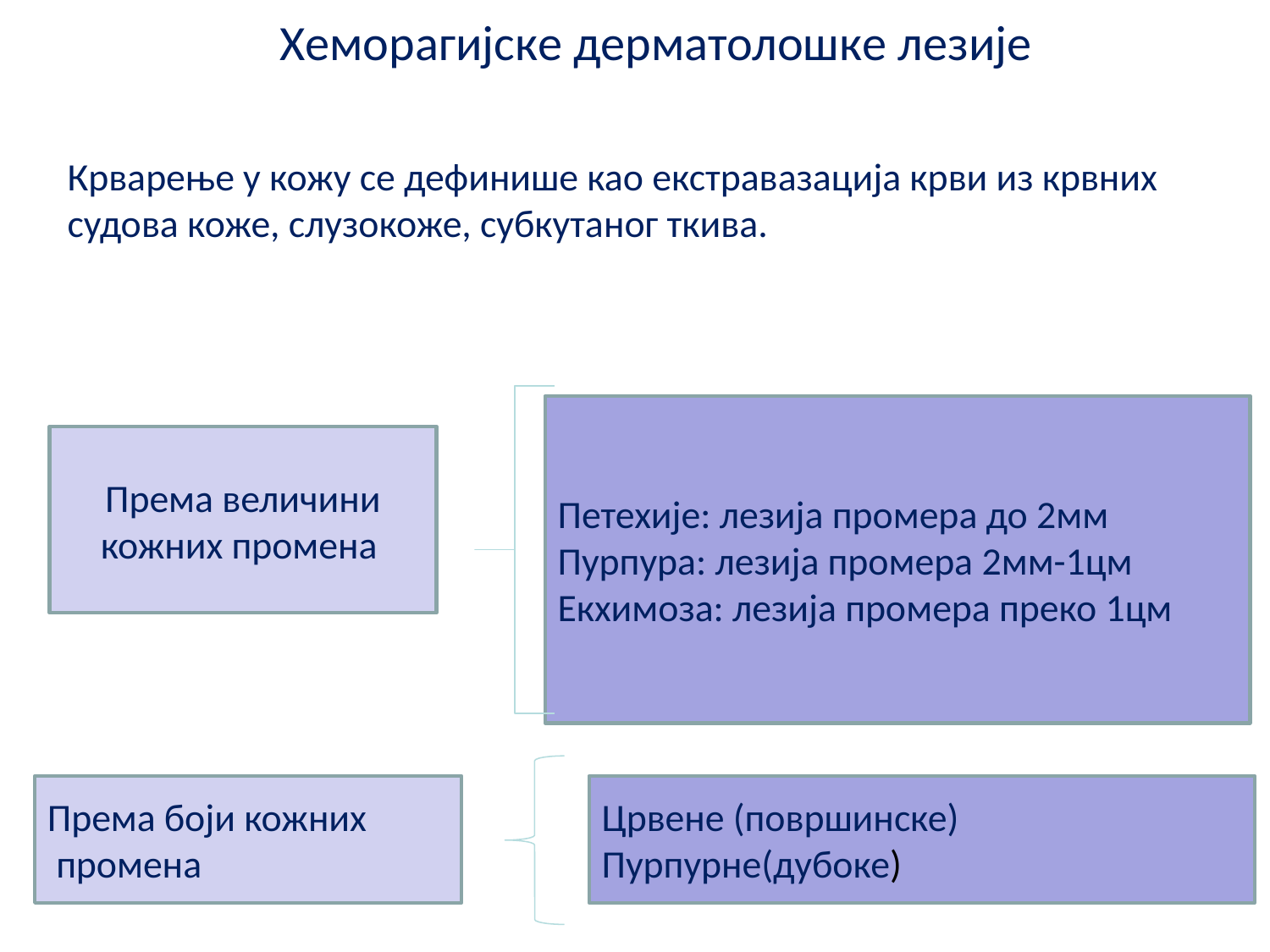

Хеморагијске дерматолошке лезије
Крварење у кожу се дефинише као екстравазација крви из крвних судова коже, слузокоже, субкутаног ткива.

Петехије: лезија промера до 2мм
Пурпура: лезија промера 2мм-1цм
Екхимоза: лезија промера преко 1цм
Према величини кожних промена

Према боји кожних
 промена
Црвене (површинске)
Пурпурне(дубоке)